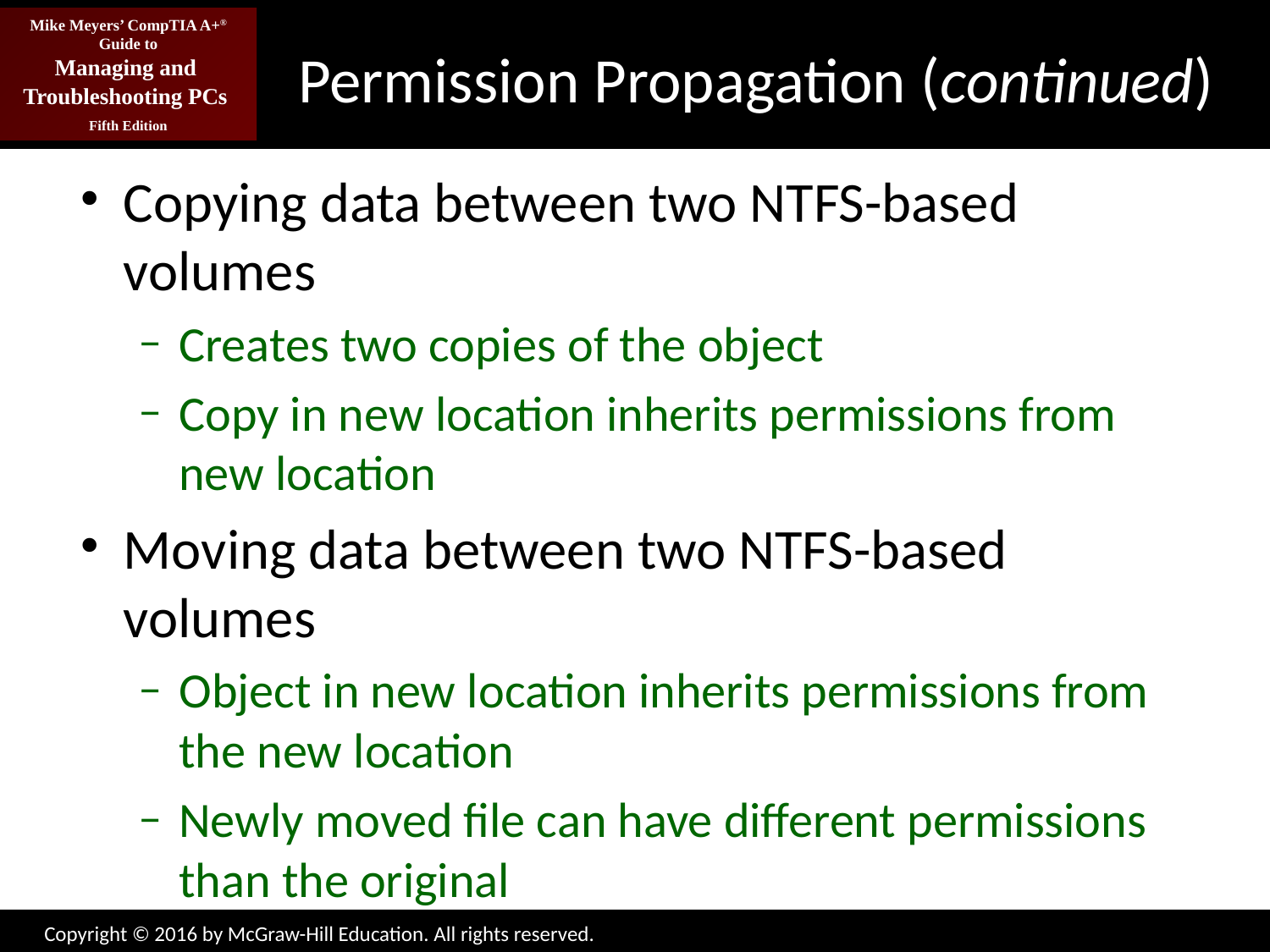

# Permission Propagation (continued)
Copying data between two NTFS-based volumes
Creates two copies of the object
Copy in new location inherits permissions from new location
Moving data between two NTFS-based volumes
Object in new location inherits permissions from the new location
Newly moved file can have different permissions than the original